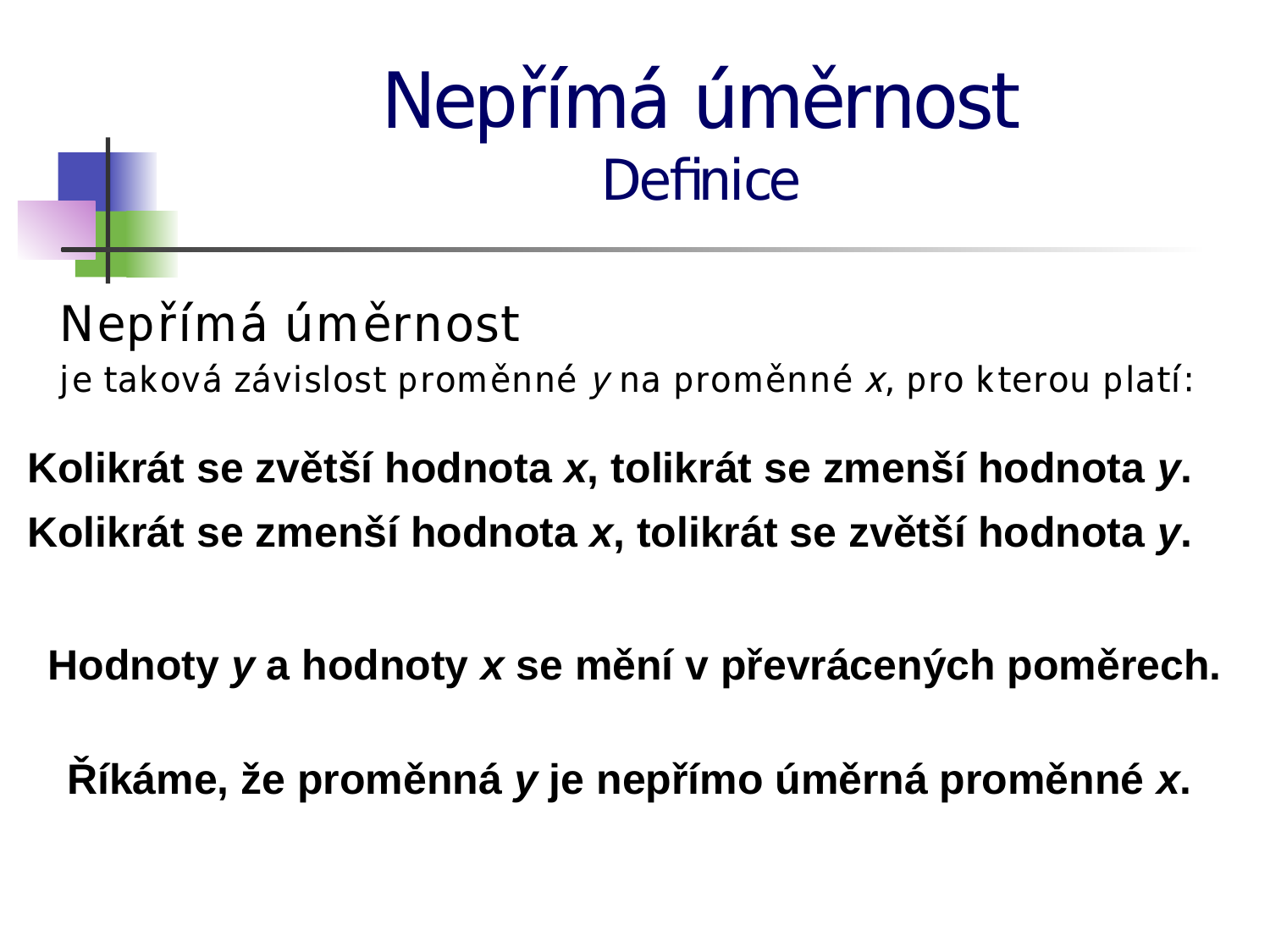

# Nepřímá úměrnost Definice
Nepřímá úměrnost
je taková závislost proměnné y na proměnné x, pro kterou platí:
Kolikrát se zvětší hodnota x, tolikrát se zmenší hodnota y.
Kolikrát se zmenší hodnota x, tolikrát se zvětší hodnota y.
Hodnoty y a hodnoty x se mění v převrácených poměrech.
Říkáme, že proměnná y je nepřímo úměrná proměnné x.